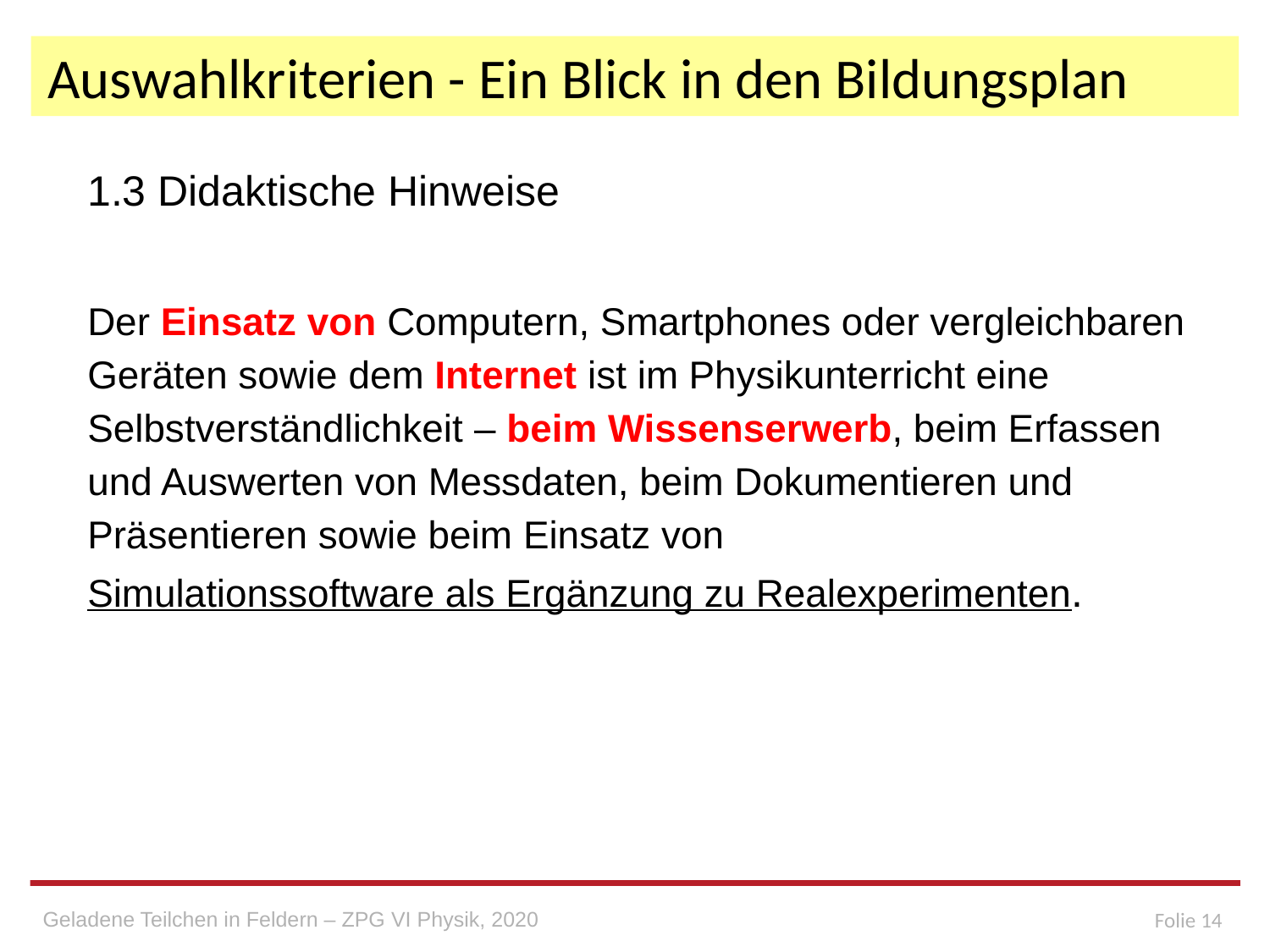

# Auswahlkriterien - Ein Blick in den Bildungsplan
1.3 Didaktische Hinweise

Der Einsatz von Computern, Smartphones oder vergleichbaren Geräten sowie dem Internet ist im Physikunterricht eine Selbstverständlichkeit – beim Wissenserwerb, beim Erfassen und Auswerten von Messdaten, beim Dokumentieren und Präsentieren sowie beim Einsatz von Simulationssoftware als Ergänzung zu Realexperimenten.
Geladene Teilchen in Feldern – ZPG VI Physik, 2020
Folie 14